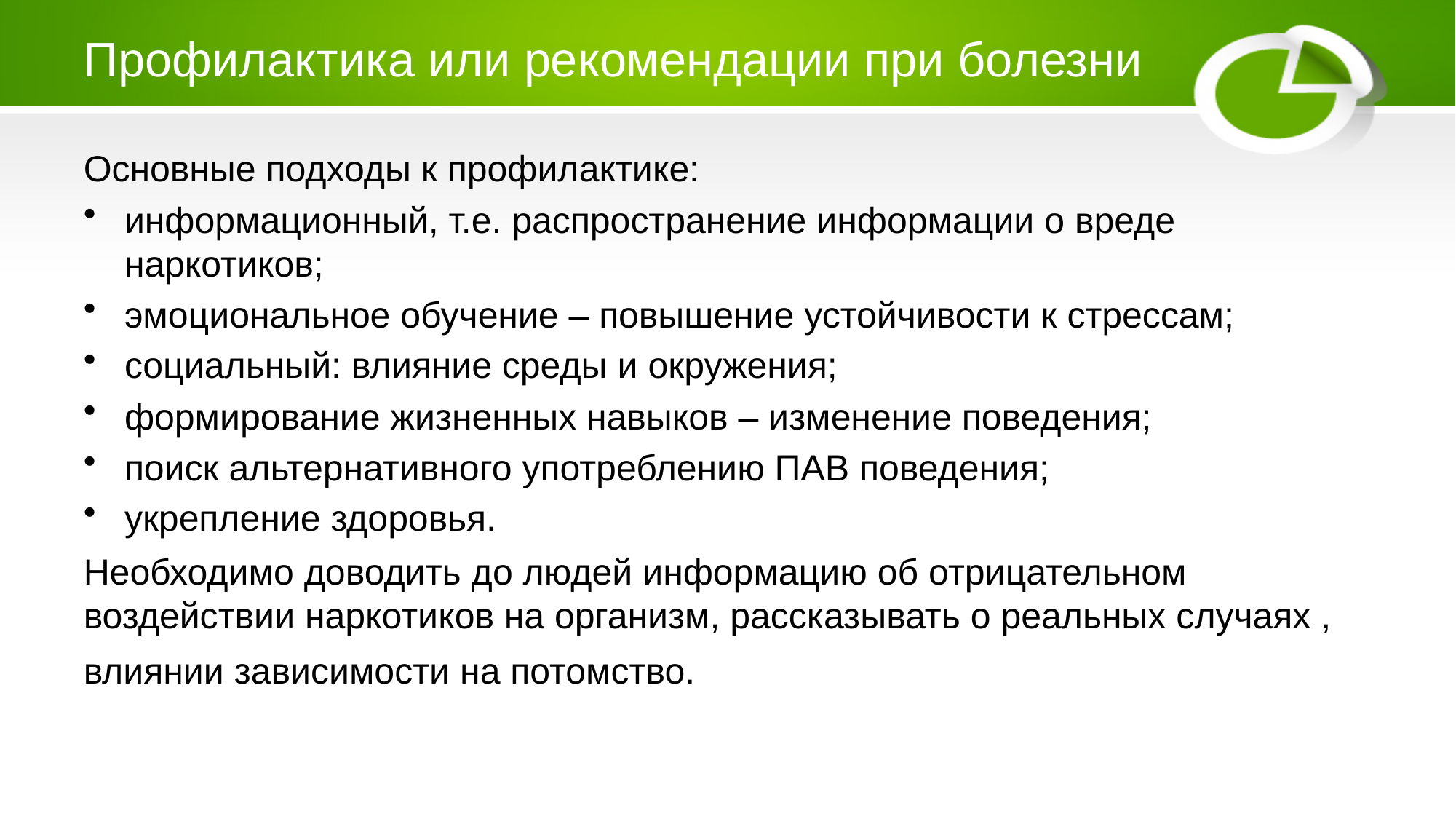

# Профилактика или рекомендации при болезни
Основные подходы к профилактике:
информационный, т.е. распространение информации о вреде наркотиков;
эмоциональное обучение – повышение устойчивости к стрессам;
социальный: влияние среды и окружения;
формирование жизненных навыков – изменение поведения;
поиск альтернативного употреблению ПАВ поведения;
укрепление здоровья.
Необходимо доводить до людей информацию об отрицательном воздействии наркотиков на организм, рассказывать о реальных случаях , влиянии зависимости на потомство.